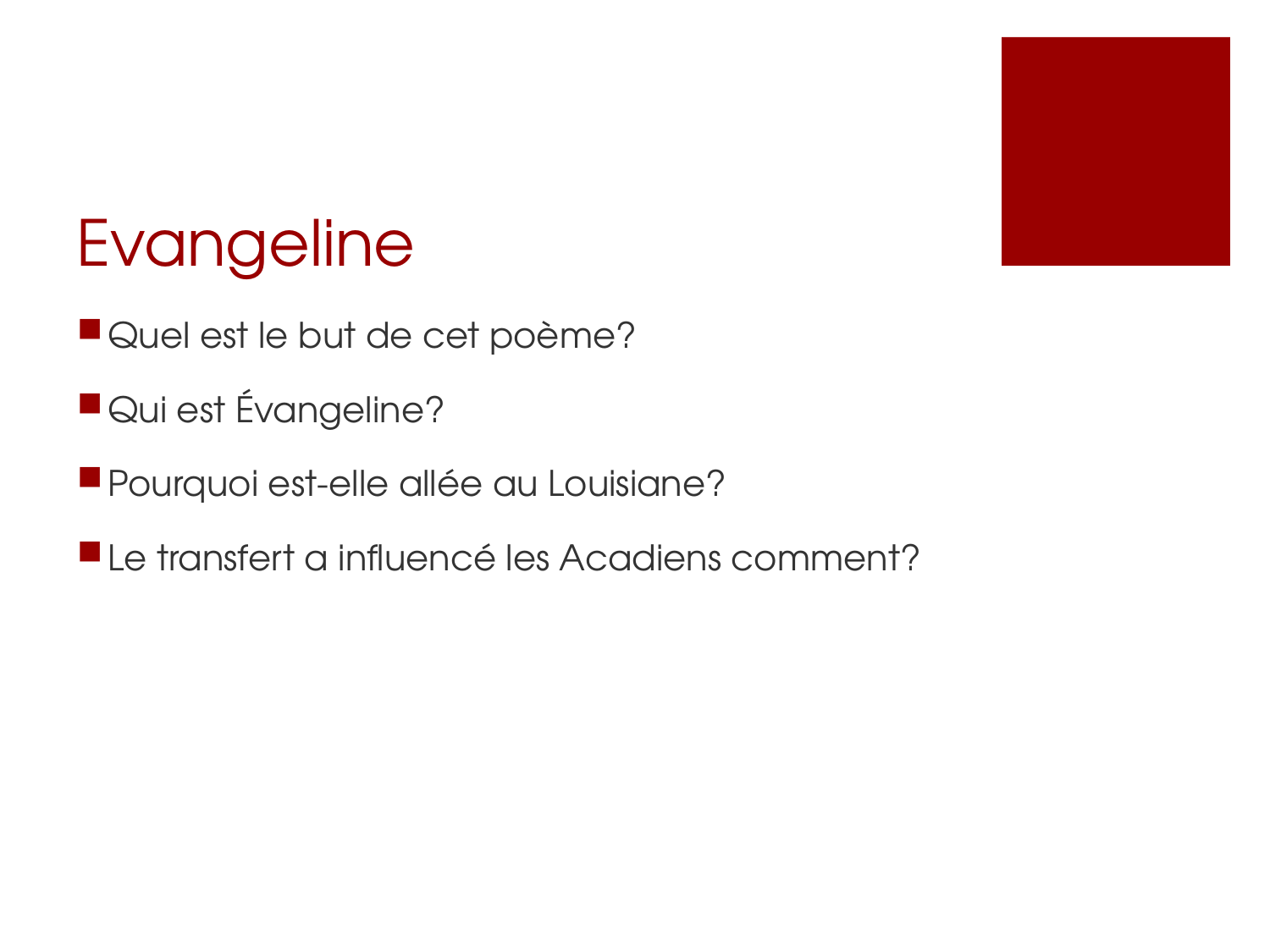

# Evangeline
Quel est le but de cet poème?
Qui est Évangeline?
Pourquoi est-elle allée au Louisiane?
Le transfert a influencé les Acadiens comment?